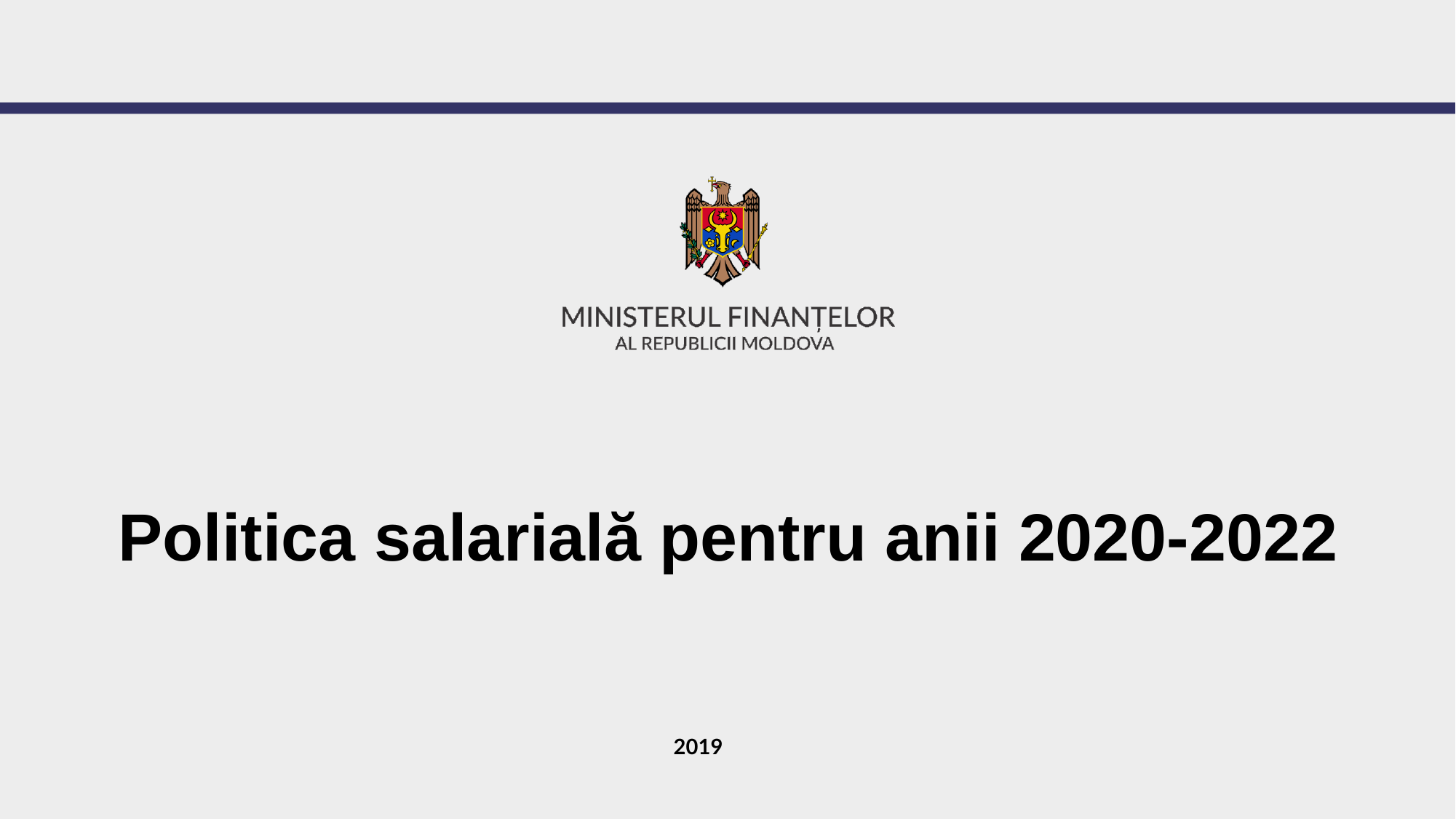

# Politica salarială pentru anii 2020-2022
2019